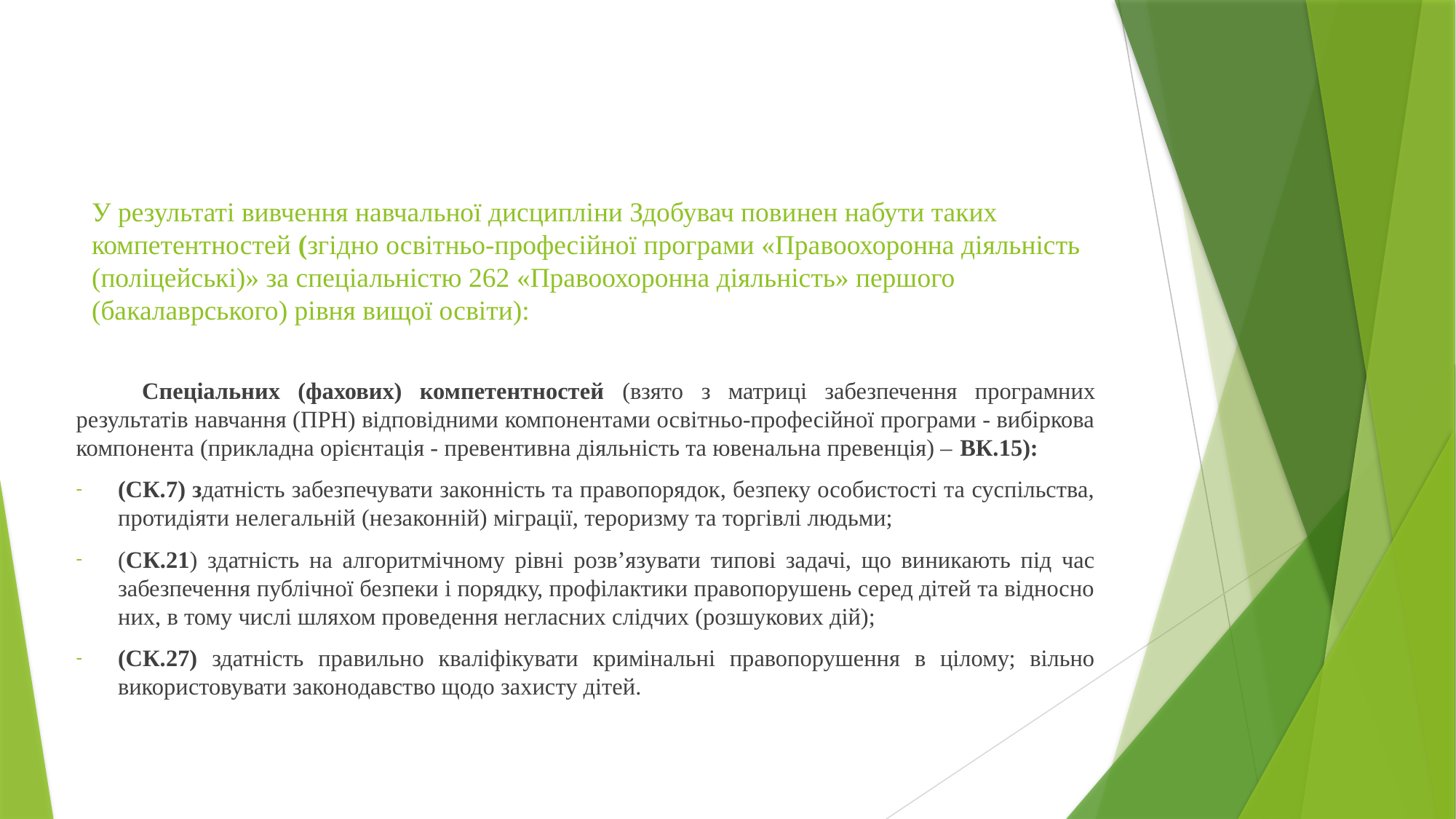

# У результаті вивчення навчальної дисципліни Здобувач повинен набути таких компетентностей (згідно освітньо-професійної програми «Правоохоронна діяльність (поліцейські)» за спеціальністю 262 «Правоохоронна діяльність» першого (бакалаврського) рівня вищої освіти):
Спеціальних (фахових) компетентностей (взято з матриці забезпечення програмних результатів навчання (ПРН) відповідними компонентами освітньо-професійної програми - вибіркова компонента (прикладна орієнтація - превентивна діяльність та ювенальна превенція) – ВК.15):
(СК.7) здатність забезпечувати законність та правопорядок, безпеку особистості та суспільства, протидіяти нелегальній (незаконній) міграції, тероризму та торгівлі людьми;
(СК.21) здатність на алгоритмічному рівні розв’язувати типові задачі, що виникають під час забезпечення публічної безпеки і порядку, профілактики правопорушень серед дітей та відносно них, в тому числі шляхом проведення негласних слідчих (розшукових дій);
(СК.27) здатність правильно кваліфікувати кримінальні правопорушення в цілому; вільно використовувати законодавство щодо захисту дітей.